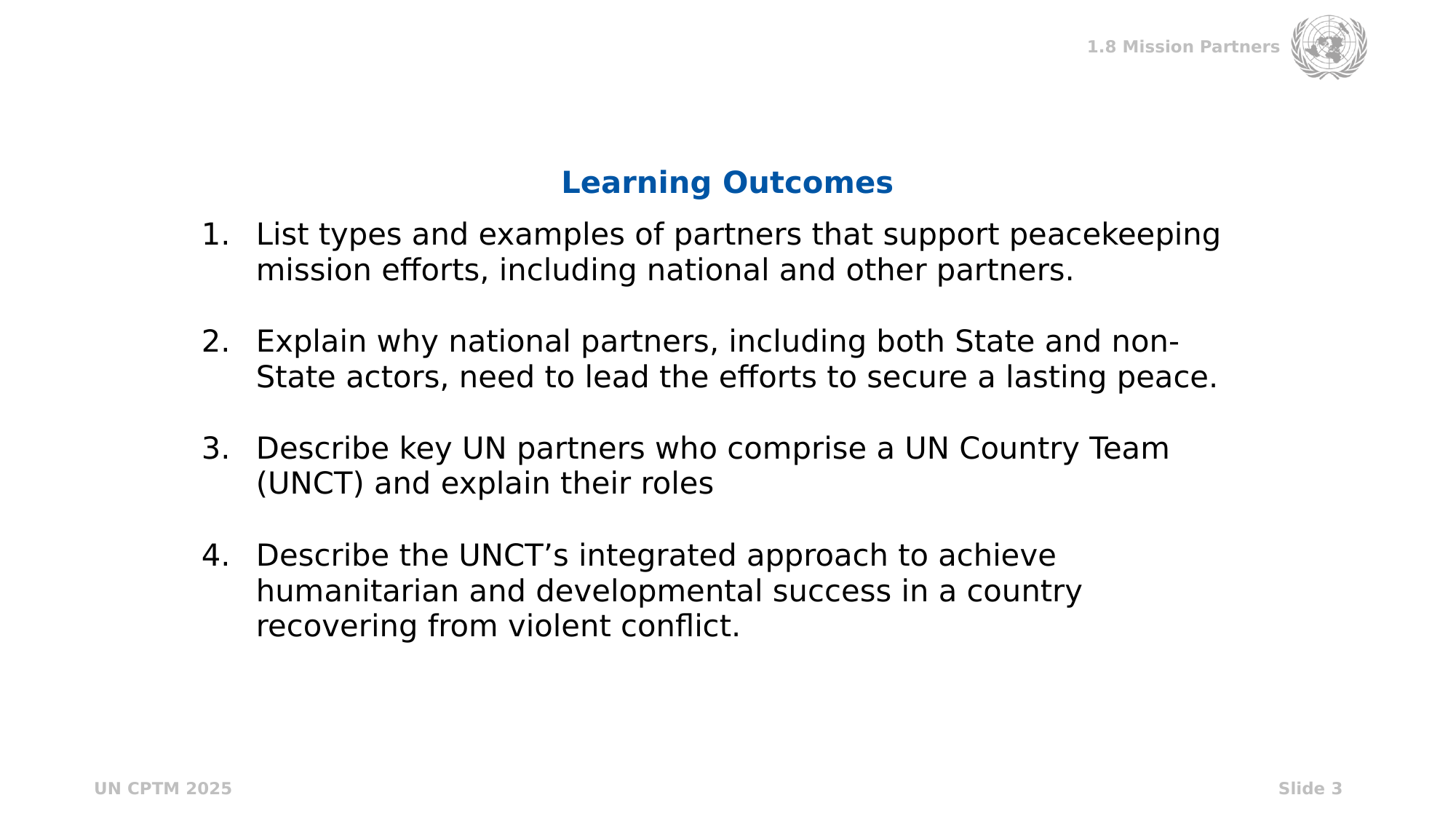

| Learning Outcomes |
| --- |
| List types and examples of partners that support peacekeeping mission efforts, including national and other partners. Explain why national partners, including both State and non-State actors, need to lead the efforts to secure a lasting peace. Describe key UN partners who comprise a UN Country Team (UNCT) and explain their roles Describe the UNCT’s integrated approach to achieve humanitarian and developmental success in a country recovering from violent conflict. |